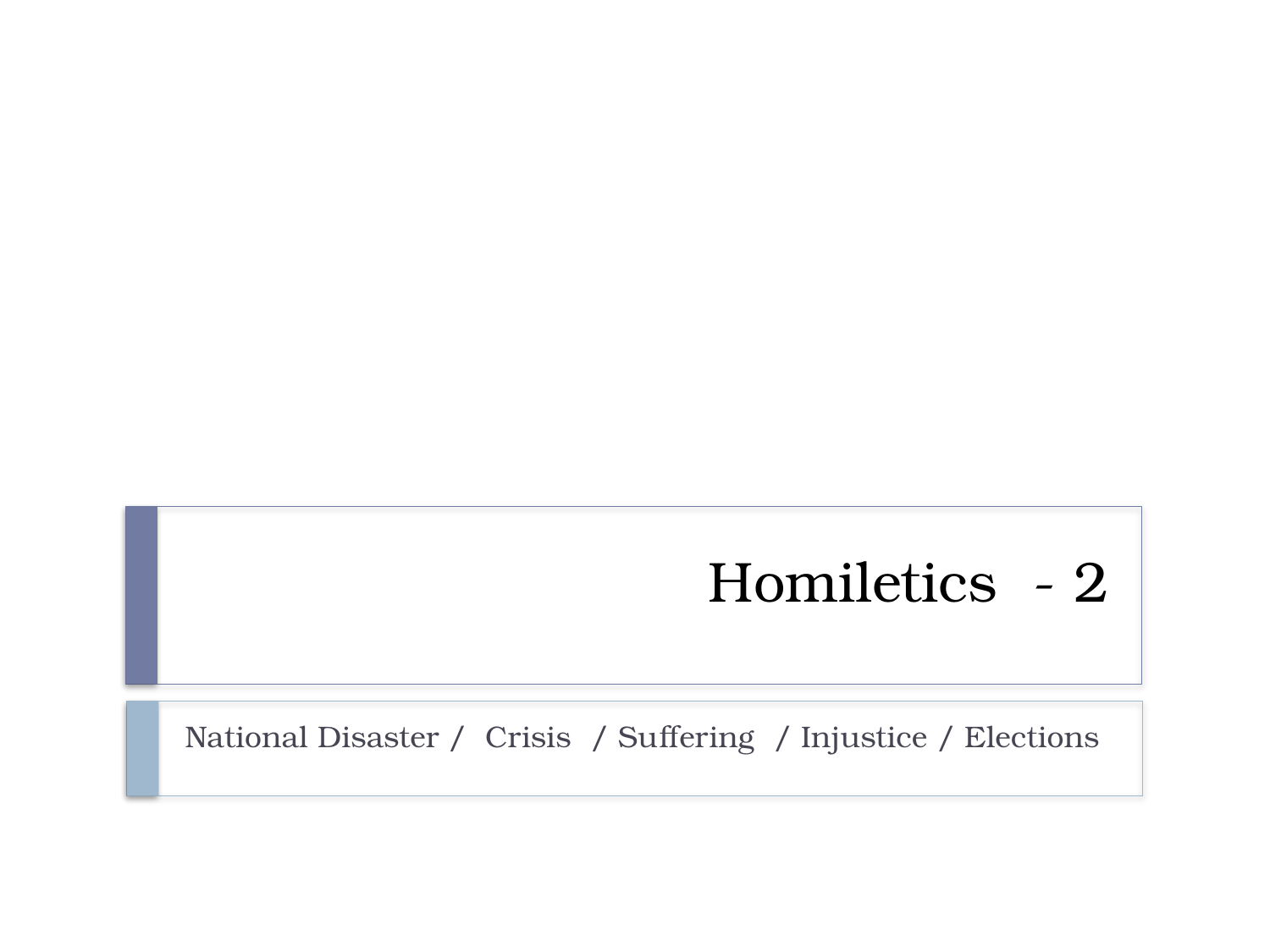

# Homiletics  - 2
National Disaster /  Crisis  / Suffering  / Injustice / Elections